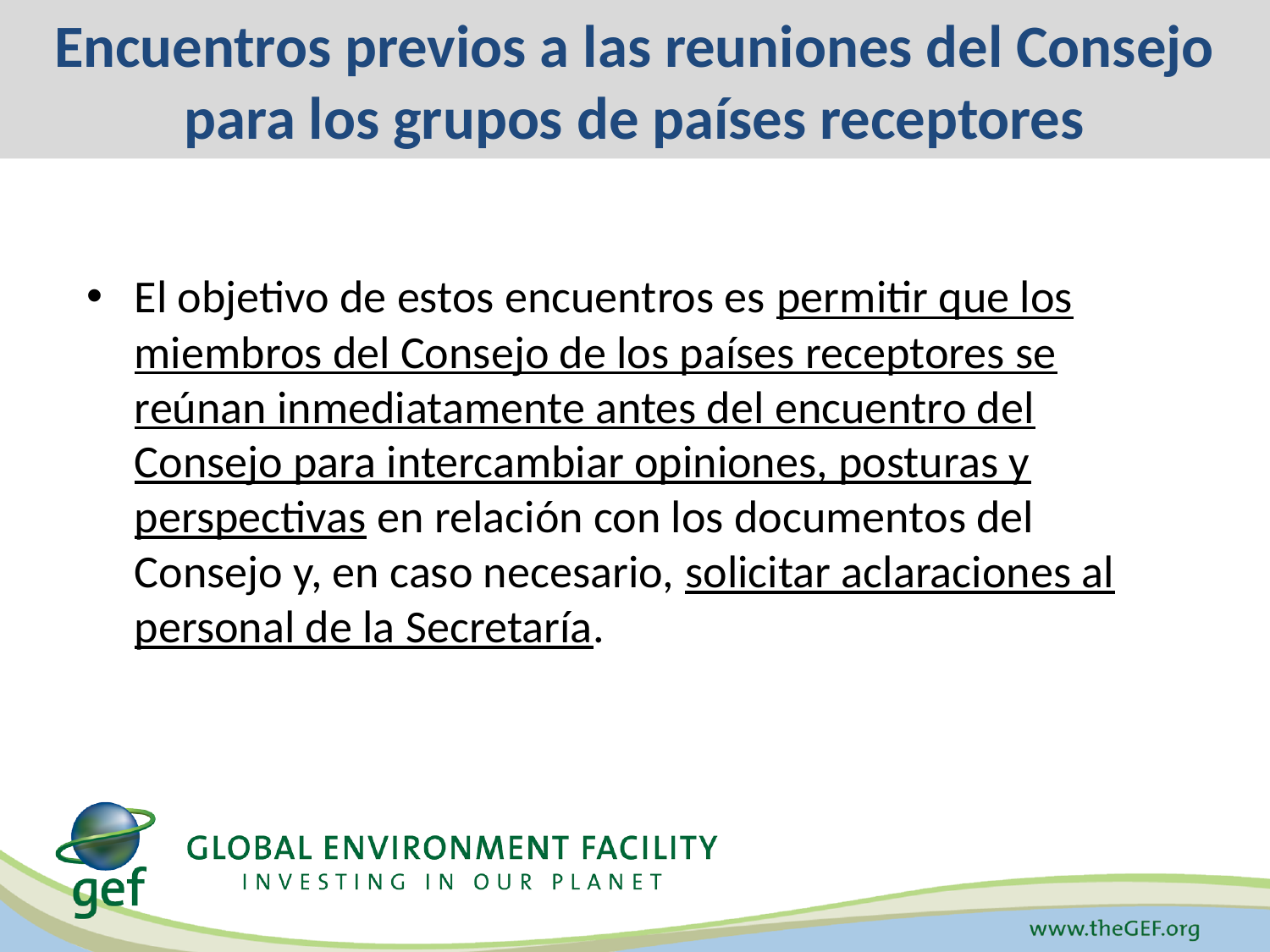

# Encuentros previos a las reuniones del Consejo para los grupos de países receptores

El objetivo de estos encuentros es permitir que los miembros del Consejo de los países receptores se reúnan inmediatamente antes del encuentro del Consejo para intercambiar opiniones, posturas y perspectivas en relación con los documentos del Consejo y, en caso necesario, solicitar aclaraciones al personal de la Secretaría.